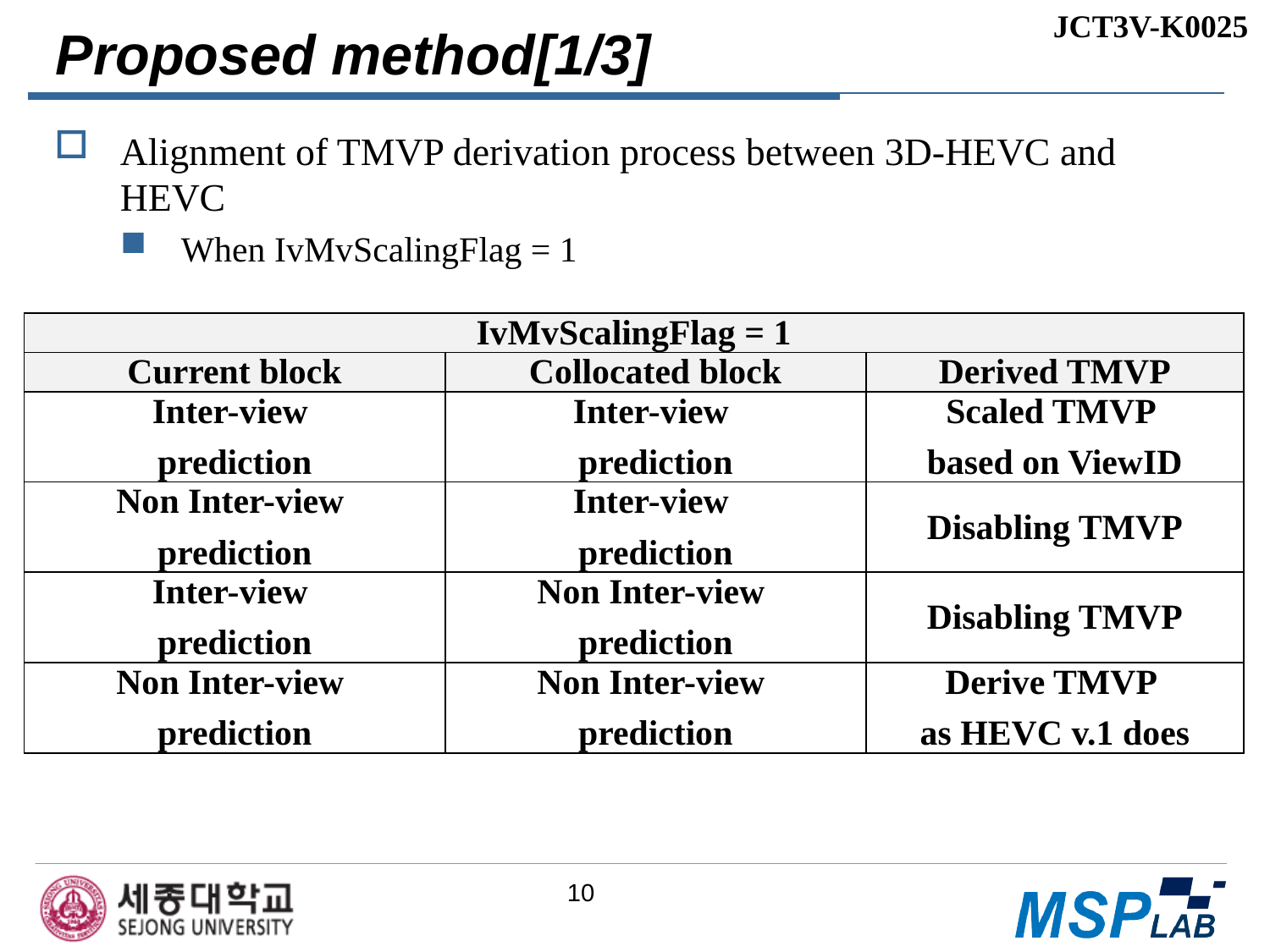

# Proposed method[1/3]
Alignment of TMVP derivation process between 3D-HEVC and HEVC
When IvMvScalingFlag = 1

| IvMvScalingFlag = 1 |  |  |
| --- | --- | --- |
| Current block | Collocated block | Derived TMVP |
| Inter-view prediction | Inter-view prediction | Scaled TMVP based on ViewID |
| Non Inter-view prediction | Inter-view prediction | Disabling TMVP |
| Inter-view prediction | Non Inter-view prediction | Disabling TMVP |
| Non Inter-view prediction | Non Inter-view prediction | Derive TMVP as HEVC v.1 does |